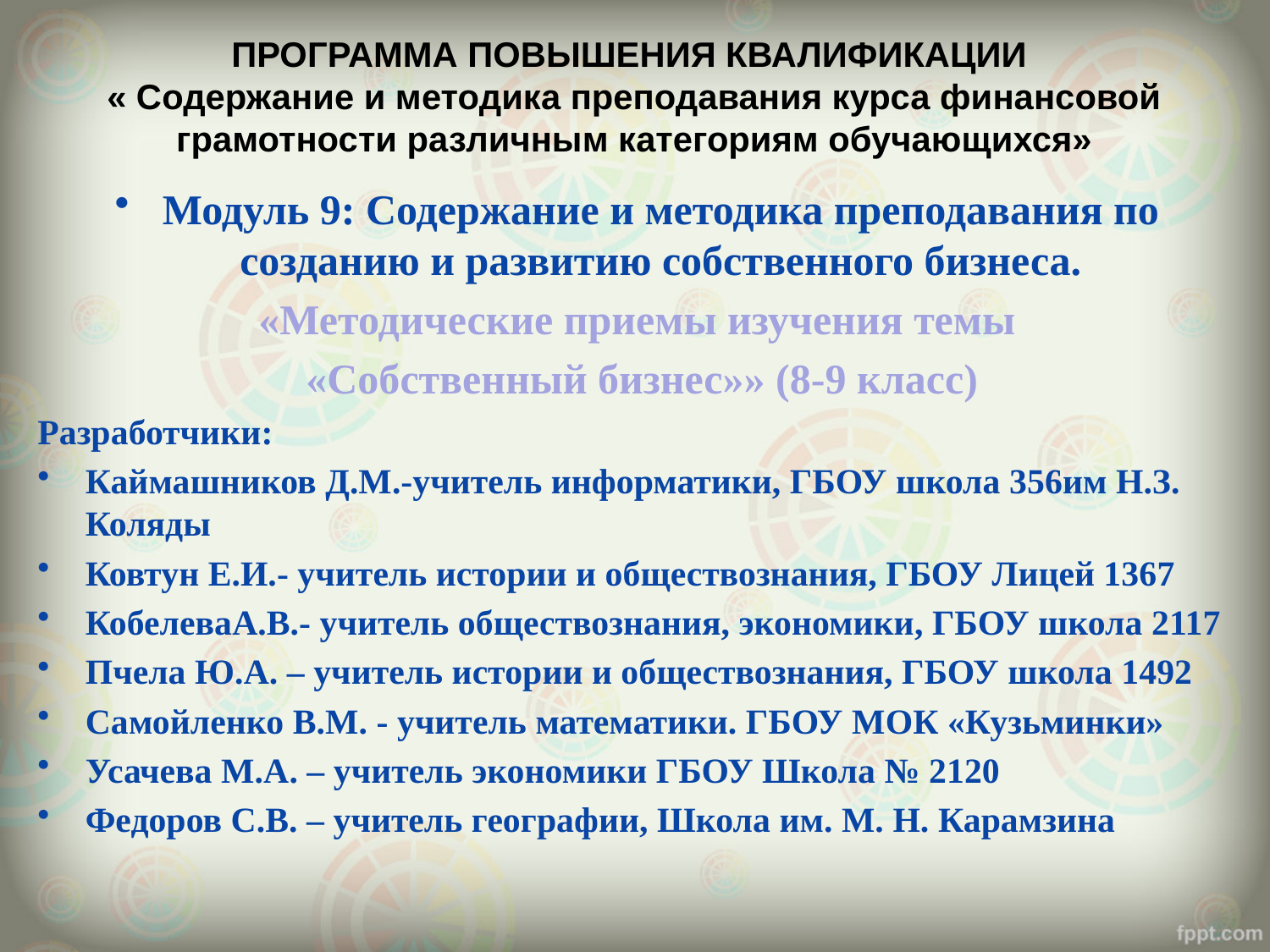

# ПРОГРАММА ПОВЫШЕНИЯ КВАЛИФИКАЦИИ « Содержание и методика преподавания курса финансовой грамотности различным категориям обучающихся»
Модуль 9: Содержание и методика преподавания по созданию и развитию собственного бизнеса.
«Методические приемы изучения темы
 «Собственный бизнес»» (8-9 класс)
Разработчики:
Каймашников Д.М.-учитель информатики, ГБОУ школа 356им Н.З. Коляды
Ковтун Е.И.- учитель истории и обществознания, ГБОУ Лицей 1367
КобелеваА.В.- учитель обществознания, экономики, ГБОУ школа 2117
Пчела Ю.А. – учитель истории и обществознания, ГБОУ школа 1492
Самойленко В.М. - учитель математики. ГБОУ МОК «Кузьминки»
Усачева М.А. – учитель экономики ГБОУ Школа № 2120
Федоров С.В. – учитель географии, Школа им. М. Н. Карамзина